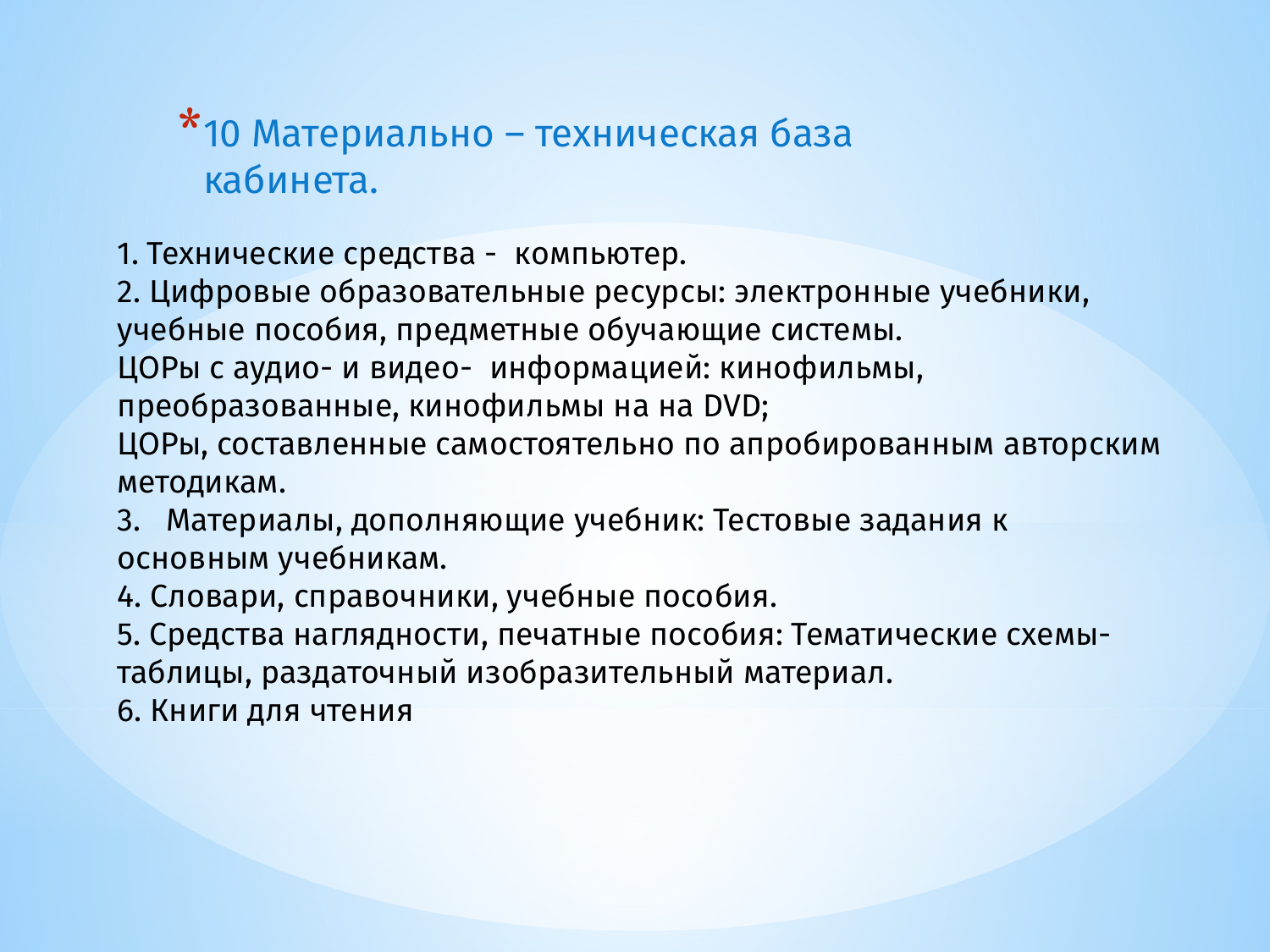

10 Материально – техническая база кабинета.
1. Технические средства -  компьютер.
2. Цифровые образовательные ресурсы: электронные учебники, учебные пособия, предметные обучающие системы.
ЦОРы с аудио- и видео-  информацией: кинофильмы, преобразованные, кинофильмы на на DVD;
ЦОРы, составленные самостоятельно по апробированным авторским методикам.
3.   Материалы, дополняющие учебник: Тестовые задания к основным учебникам.
4. Словари, справочники, учебные пособия.
5. Средства наглядности, печатные пособия: Тематические схемы-таблицы, раздаточный изобразительный материал.
6. Книги для чтения